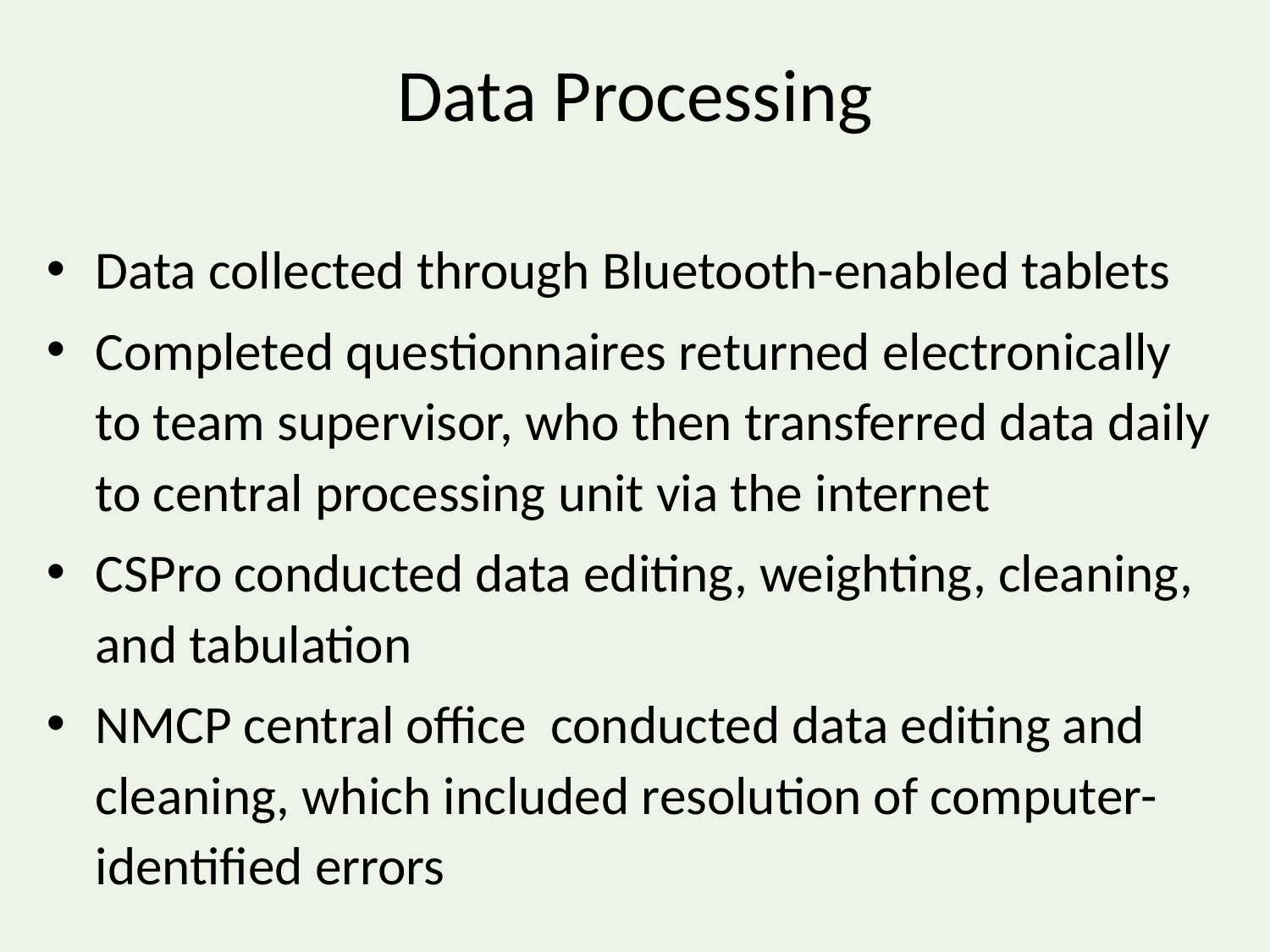

# Data Processing
Data collected through Bluetooth-enabled tablets
Completed questionnaires returned electronically to team supervisor, who then transferred data daily to central processing unit via the internet
CSPro conducted data editing, weighting, cleaning, and tabulation
NMCP central office  conducted data editing and cleaning, which included resolution of computer-identified errors